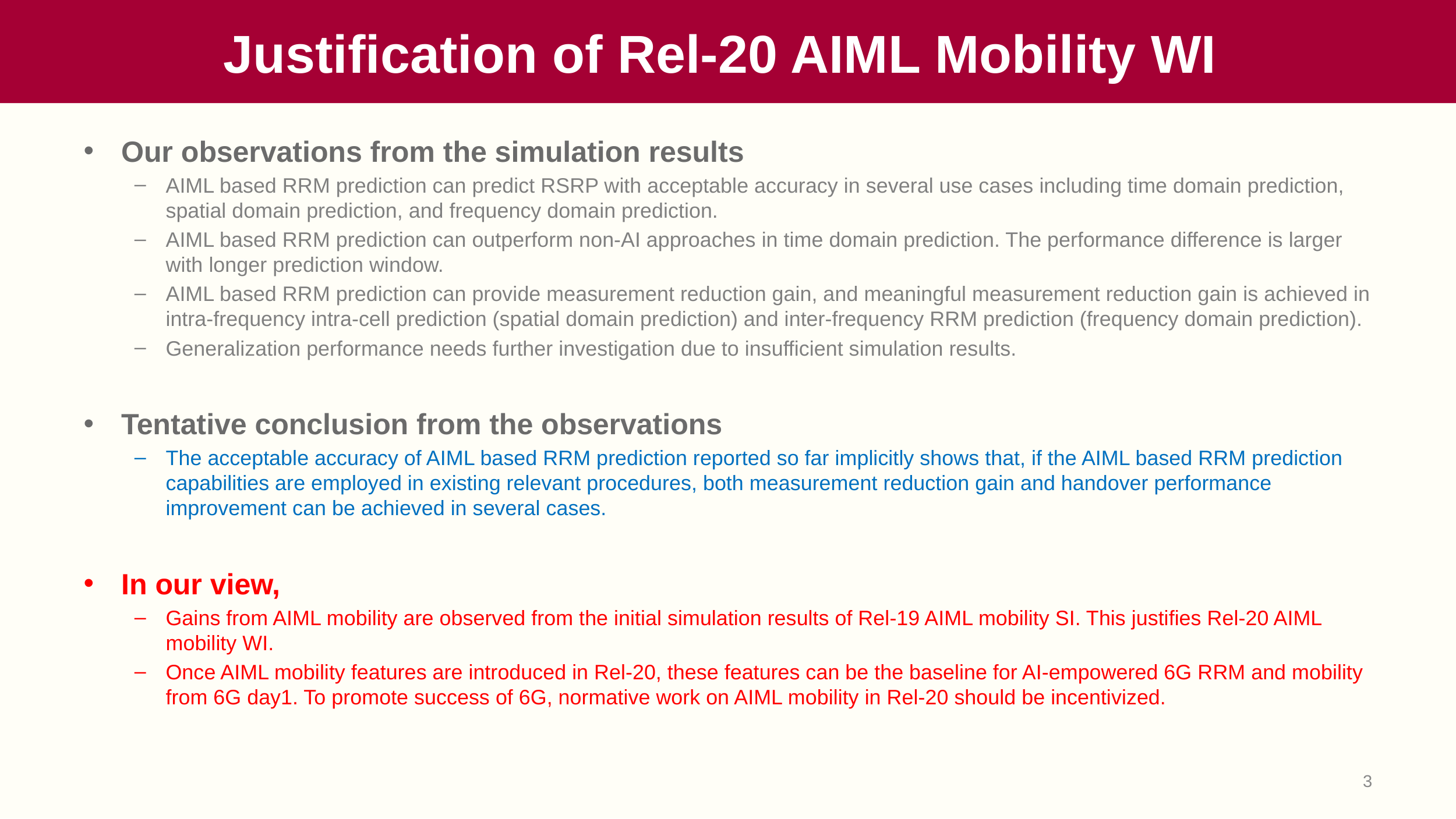

# Justification of Rel-20 AIML Mobility WI
Our observations from the simulation results
AIML based RRM prediction can predict RSRP with acceptable accuracy in several use cases including time domain prediction, spatial domain prediction, and frequency domain prediction.
AIML based RRM prediction can outperform non-AI approaches in time domain prediction. The performance difference is larger with longer prediction window.
AIML based RRM prediction can provide measurement reduction gain, and meaningful measurement reduction gain is achieved in intra-frequency intra-cell prediction (spatial domain prediction) and inter-frequency RRM prediction (frequency domain prediction).
Generalization performance needs further investigation due to insufficient simulation results.

Tentative conclusion from the observations
The acceptable accuracy of AIML based RRM prediction reported so far implicitly shows that, if the AIML based RRM prediction capabilities are employed in existing relevant procedures, both measurement reduction gain and handover performance improvement can be achieved in several cases.

In our view,
Gains from AIML mobility are observed from the initial simulation results of Rel-19 AIML mobility SI. This justifies Rel-20 AIML mobility WI.
Once AIML mobility features are introduced in Rel-20, these features can be the baseline for AI-empowered 6G RRM and mobility from 6G day1. To promote success of 6G, normative work on AIML mobility in Rel-20 should be incentivized.

3